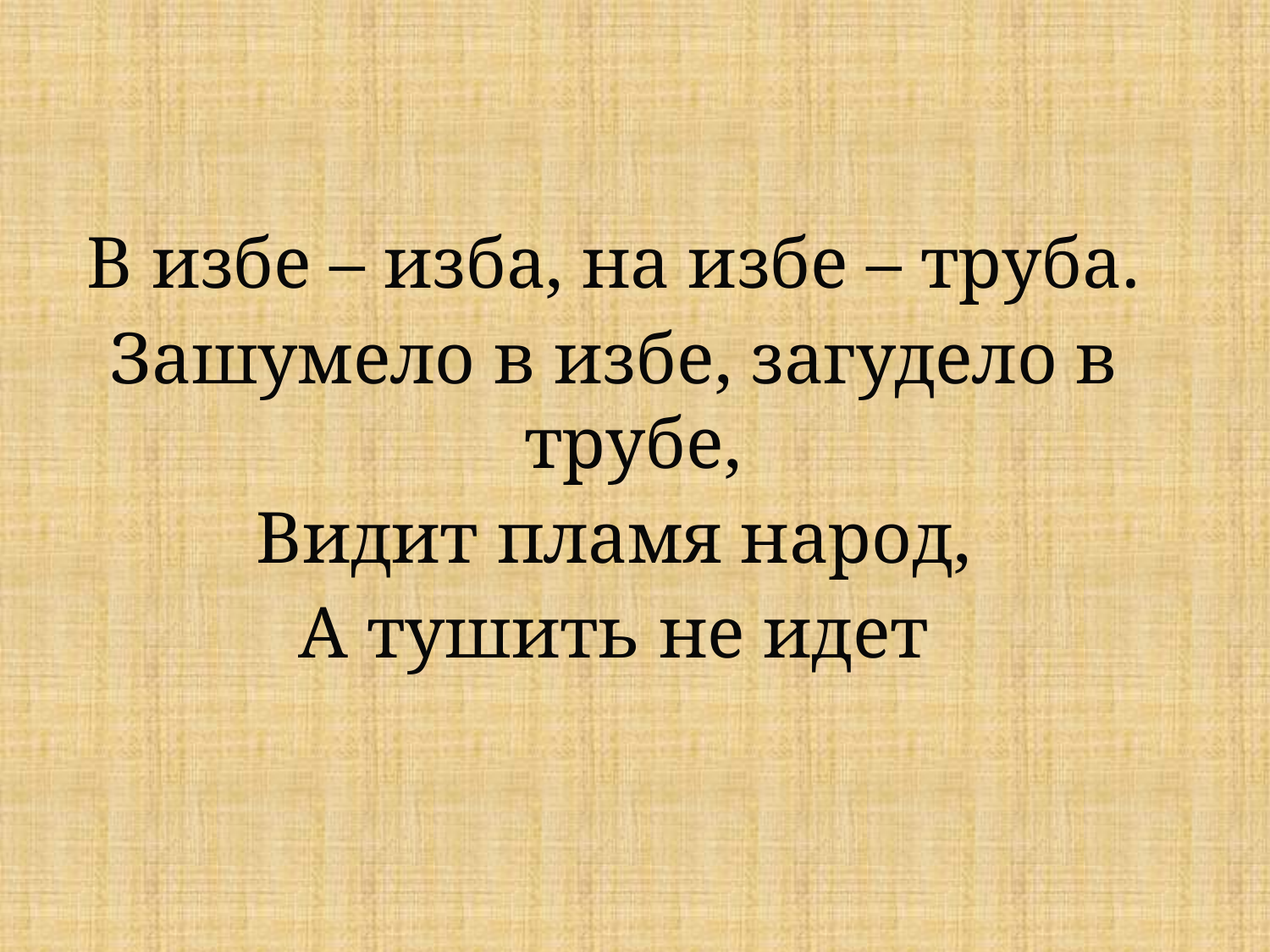

В избе – изба, на избе – труба.
Зашумело в избе, загудело в трубе,
Видит пламя народ,
А тушить не идет